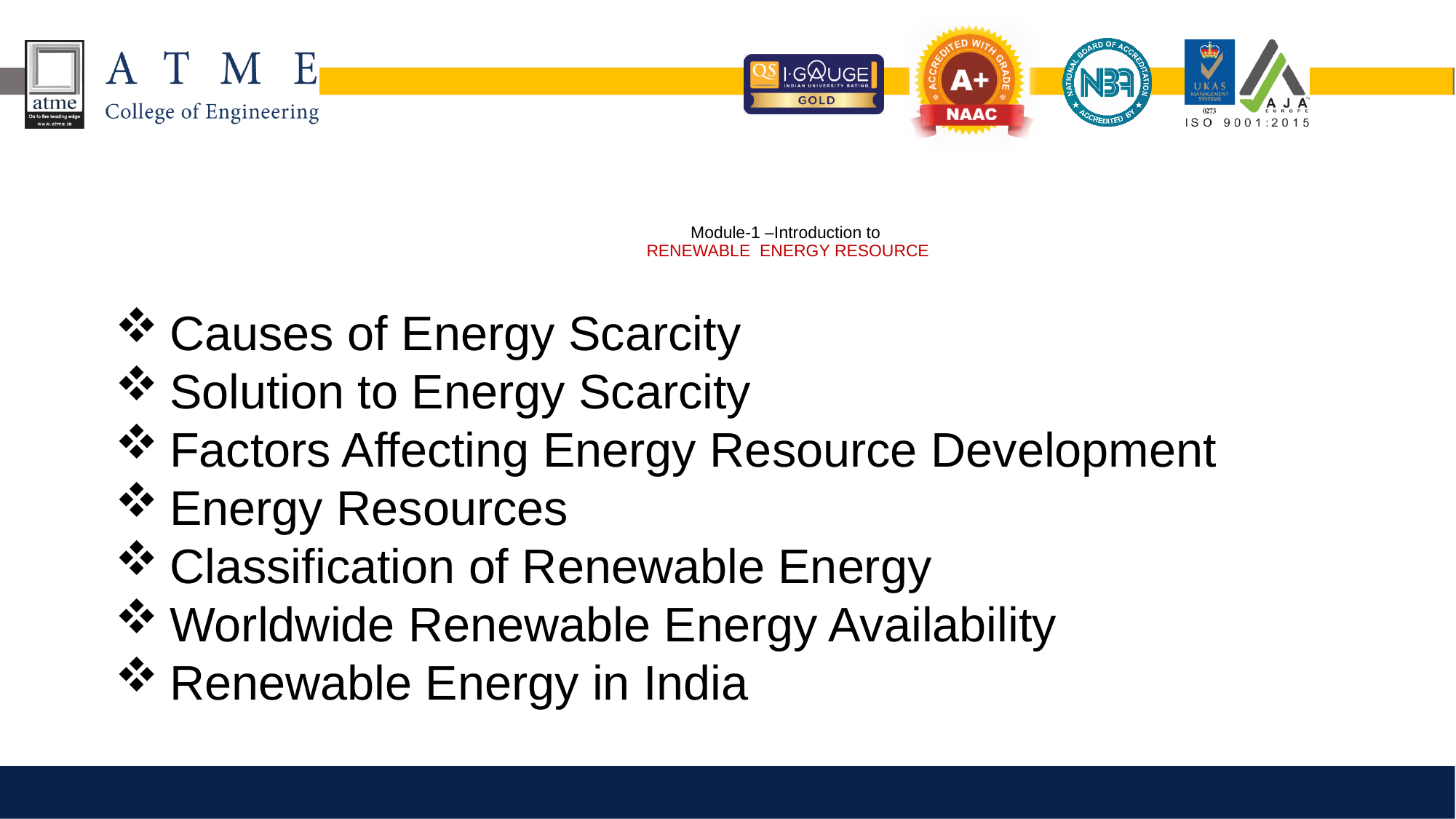

# Module-1 –Introduction to RENEWABLE  ENERGY RESOURCE
Causes of Energy Scarcity
Solution to Energy Scarcity
Factors Affecting Energy Resource Development
Energy Resources
Classification of Renewable Energy
Worldwide Renewable Energy Availability
Renewable Energy in India